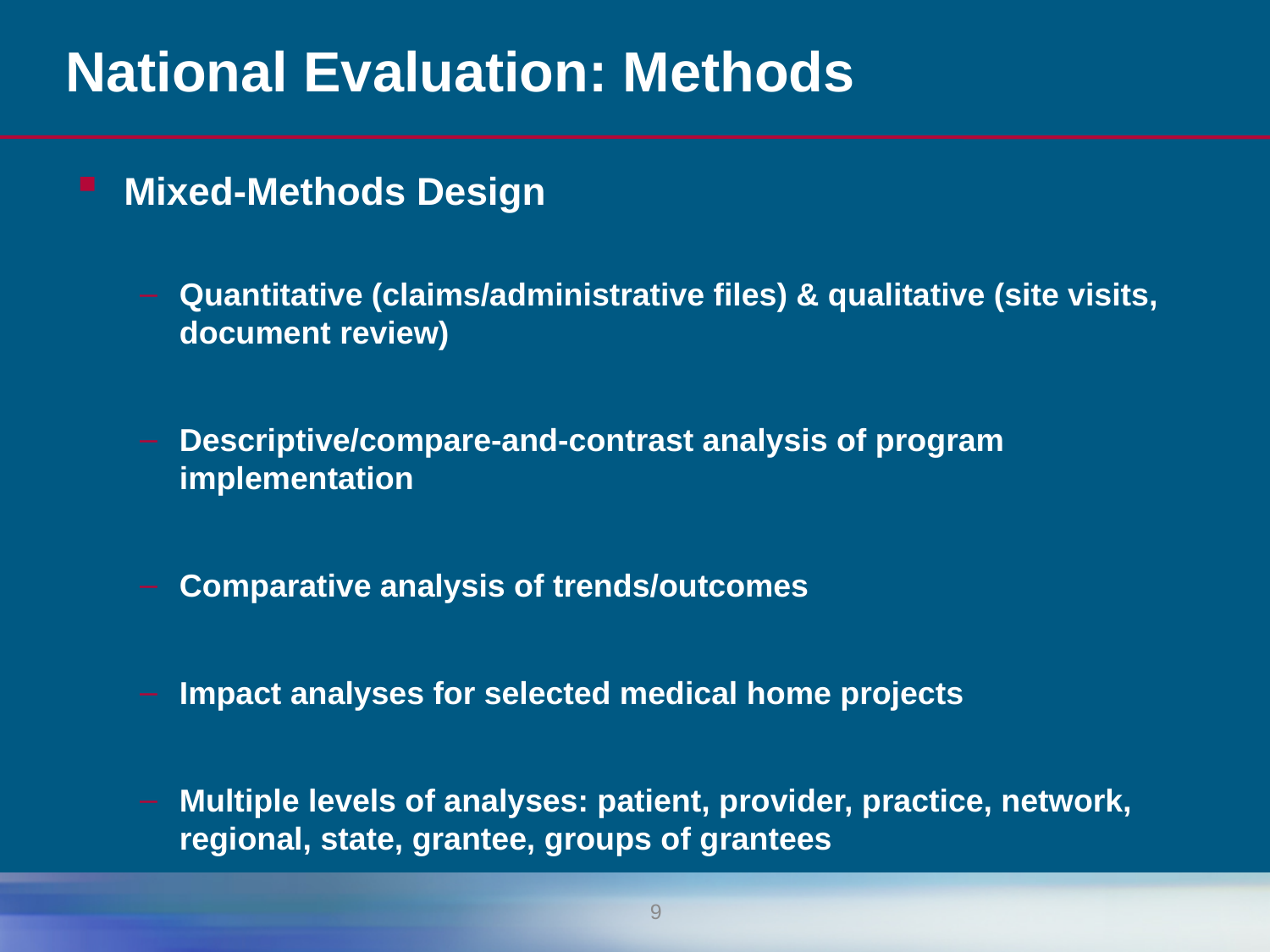

# National Evaluation: Methods
Mixed-Methods Design

Quantitative (claims/administrative files) & qualitative (site visits, document review)

Descriptive/compare-and-contrast analysis of program implementation

Comparative analysis of trends/outcomes

Impact analyses for selected medical home projects

Multiple levels of analyses: patient, provider, practice, network, regional, state, grantee, groups of grantees

9